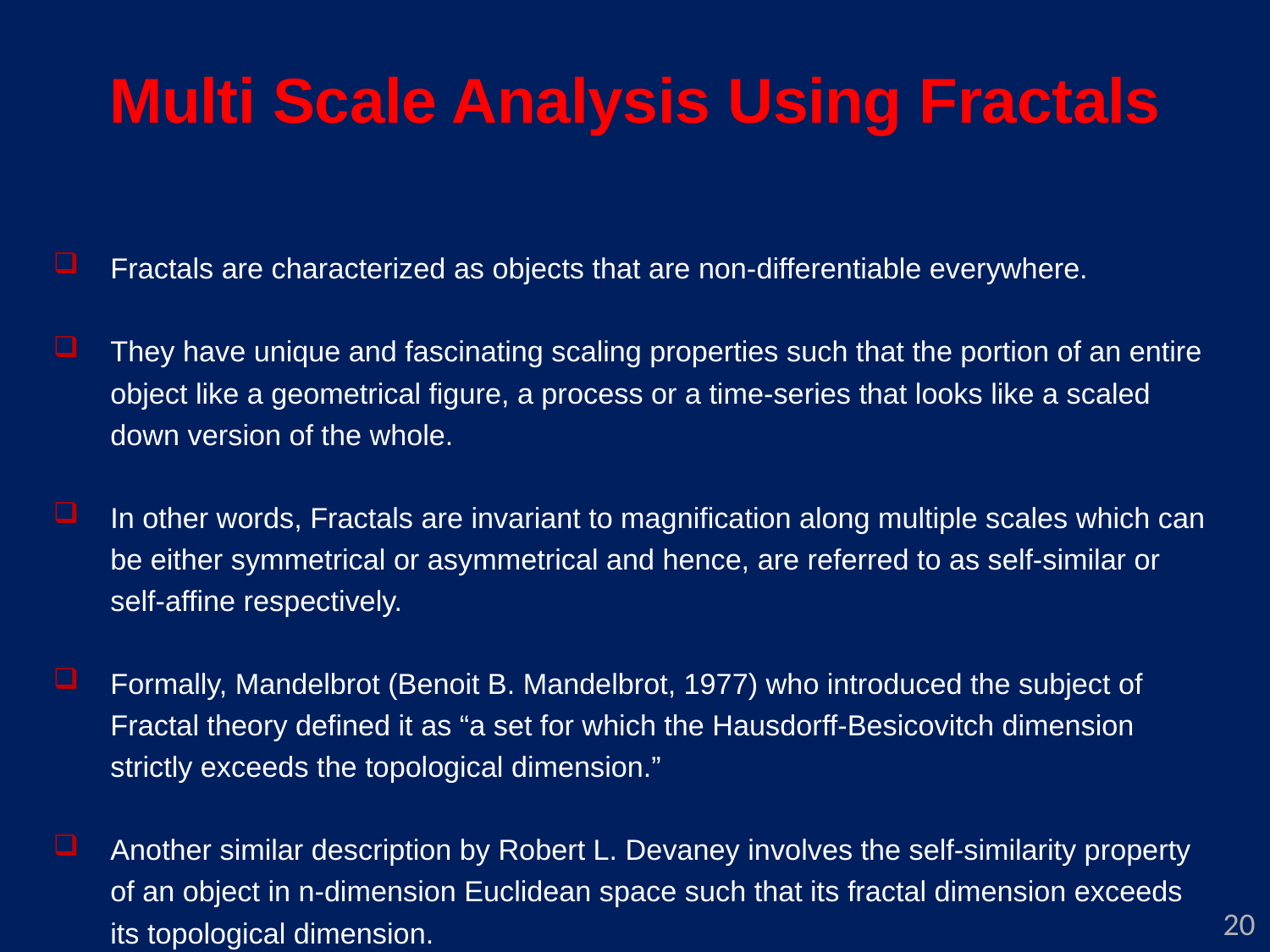

# Multi Scale Analysis Using Fractals
Fractals are characterized as objects that are non-differentiable everywhere.

They have unique and fascinating scaling properties such that the portion of an entire object like a geometrical figure, a process or a time-series that looks like a scaled down version of the whole.

In other words, Fractals are invariant to magnification along multiple scales which can be either symmetrical or asymmetrical and hence, are referred to as self-similar or self-affine respectively.

Formally, Mandelbrot (Benoit B. Mandelbrot, 1977) who introduced the subject of Fractal theory defined it as “a set for which the Hausdorff-Besicovitch dimension strictly exceeds the topological dimension.”

Another similar description by Robert L. Devaney involves the self-similarity property of an object in n-dimension Euclidean space such that its fractal dimension exceeds its topological dimension.
20